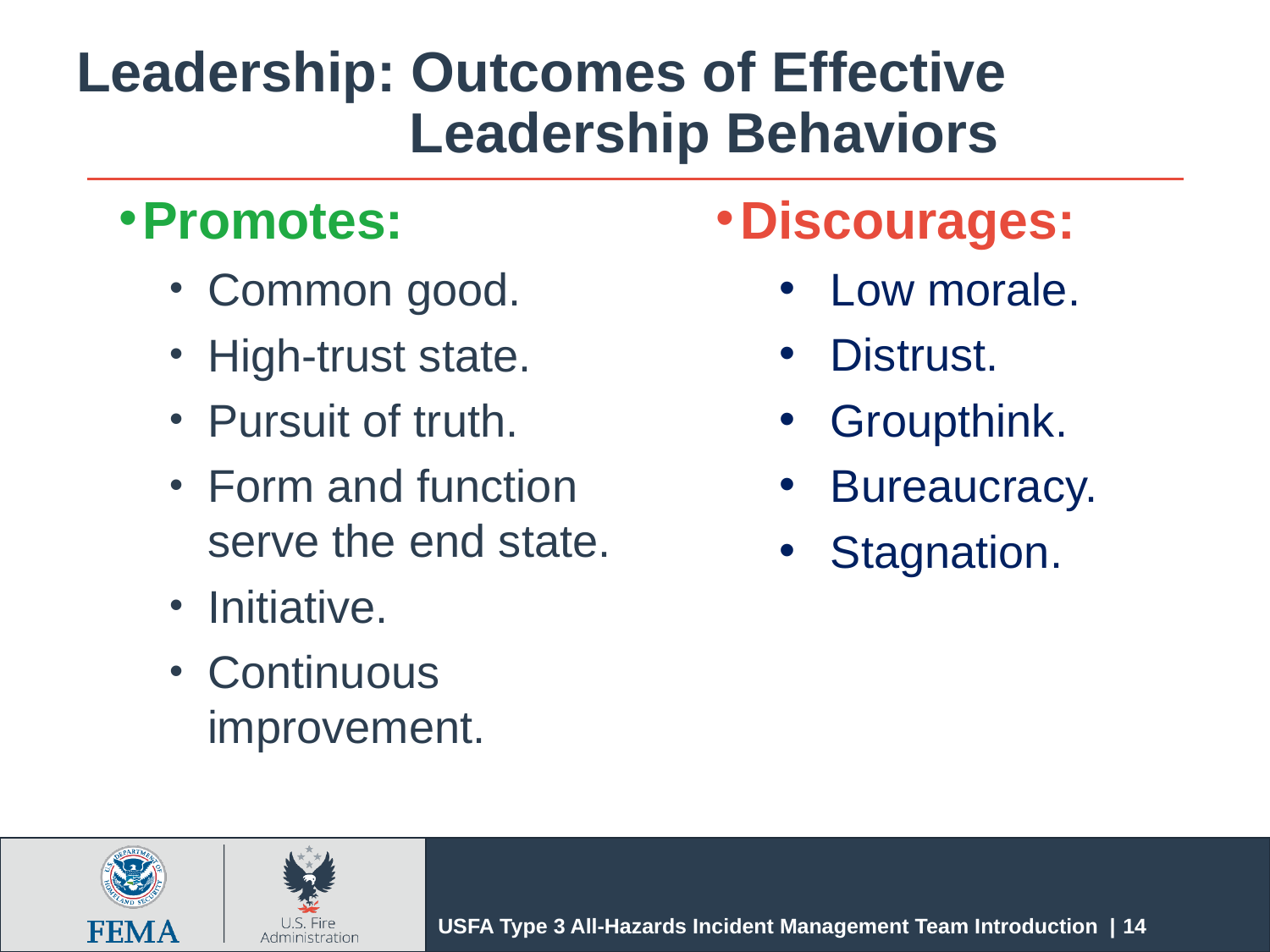

# Leadership: Outcomes of Effective Leadership Behaviors
Discourages:
Low morale.
Distrust.
Groupthink.
Bureaucracy.
Stagnation.

Promotes:
Common good.
High-trust state.
Pursuit of truth.
Form and function serve the end state.
Initiative.
Continuous improvement.
USFA Type 3 All-Hazards Incident Management Team Introduction  | 14